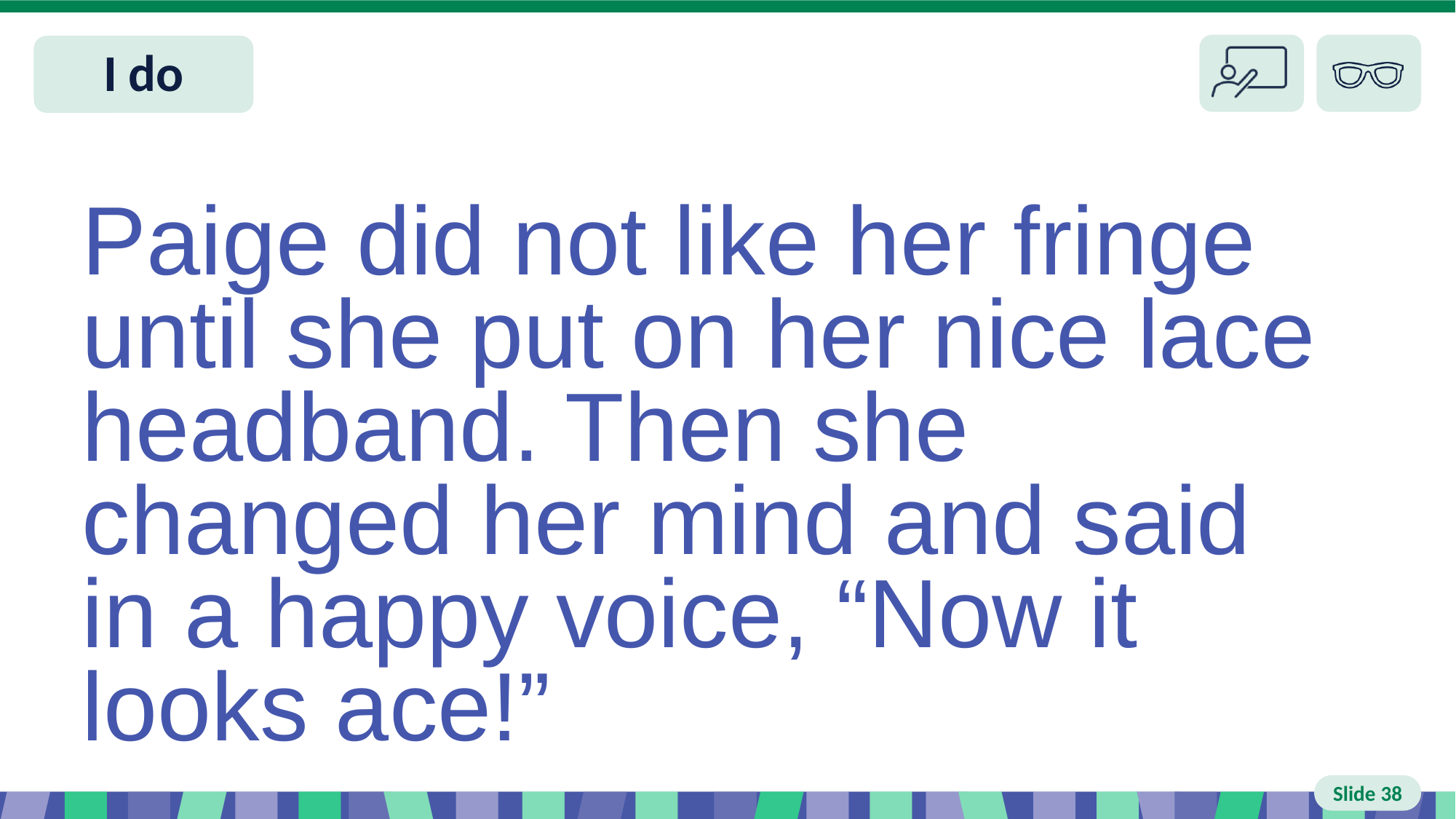

# Slide 38 I do
Paige did not like her fringe until she put on her nice lace headband. Then she changed her mind and said in a happy voice, “Now it looks ace!”